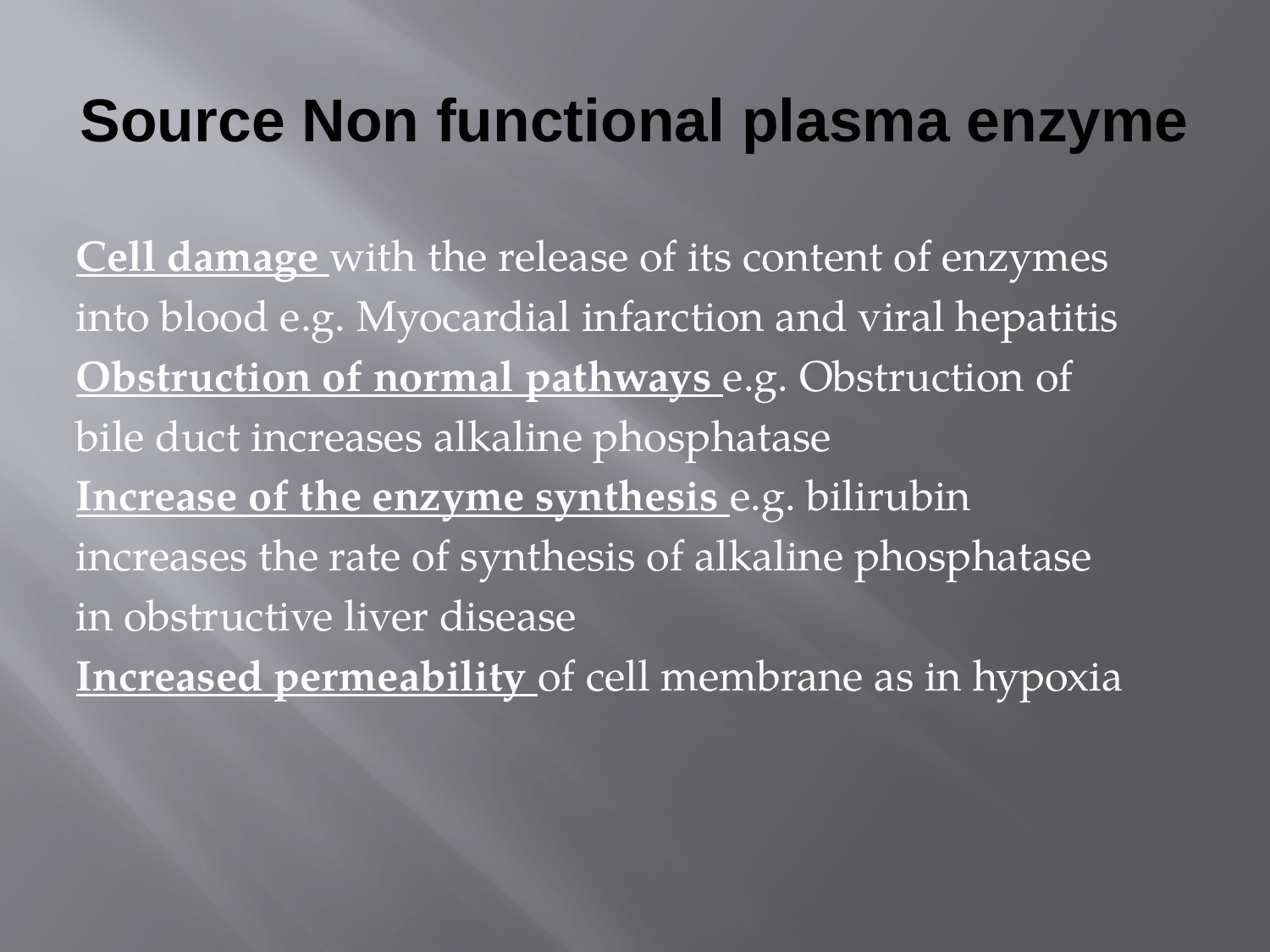

# Source Non functional plasma enzyme
Cell damage with the release of its content of enzymes
into blood e.g. Myocardial infarction and viral hepatitis
 Obstruction of normal pathways e.g. Obstruction of
bile duct increases alkaline phosphatase
 Increase of the enzyme synthesis e.g. bilirubin
increases the rate of synthesis of alkaline phosphatase
in obstructive liver disease
 Increased permeability of cell membrane as in hypoxia